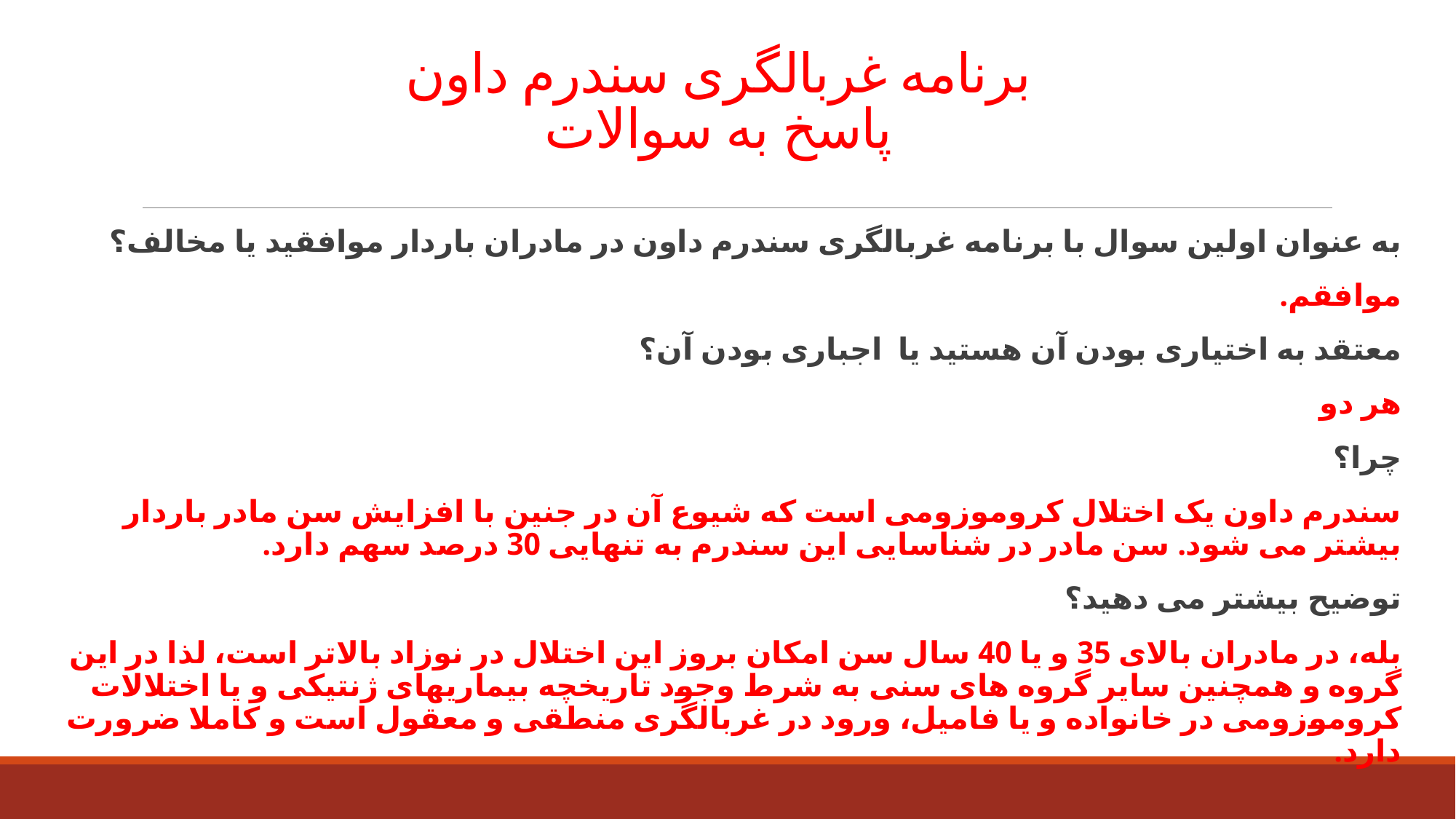

# برنامه غربالگری سندرم داون پاسخ به سوالات
به عنوان اولین سوال با برنامه غربالگری سندرم داون در مادران باردار موافقید یا مخالف؟
موافقم.
معتقد به اختیاری بودن آن هستید یا  اجباری بودن آن؟
هر دو
چرا؟
سندرم داون یک اختلال کروموزومی است که شیوع آن در جنین با افزایش سن مادر باردار بیشتر می شود. سن مادر در شناسایی این سندرم به تنهایی 30 درصد سهم دارد.
توضیح بیشتر می دهید؟
بله، در مادران بالای 35 و یا 40 سال سن امکان بروز این اختلال در نوزاد بالاتر است، لذا در این گروه و همچنین سایر گروه های سنی به شرط وجود تاریخچه بیماریهای ژنتیکی و یا اختلالات کروموزومی در خانواده و یا فامیل، ورود در غربالگری منطقی و معقول است و کاملا ضرورت دارد.